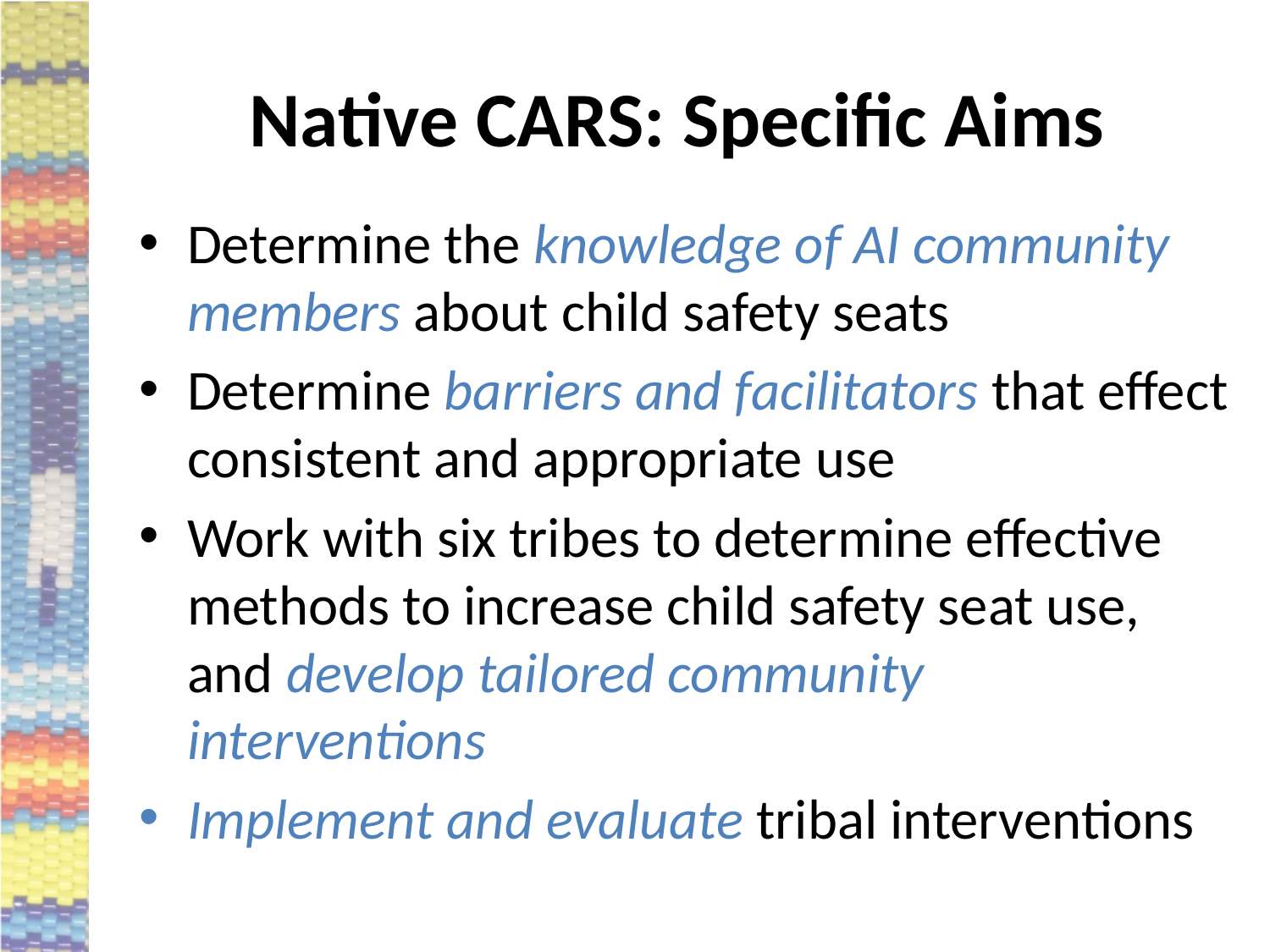

# Native CARS: Specific Aims
Determine the knowledge of AI community members about child safety seats
Determine barriers and facilitators that effect consistent and appropriate use
Work with six tribes to determine effective methods to increase child safety seat use, and develop tailored community interventions
Implement and evaluate tribal interventions